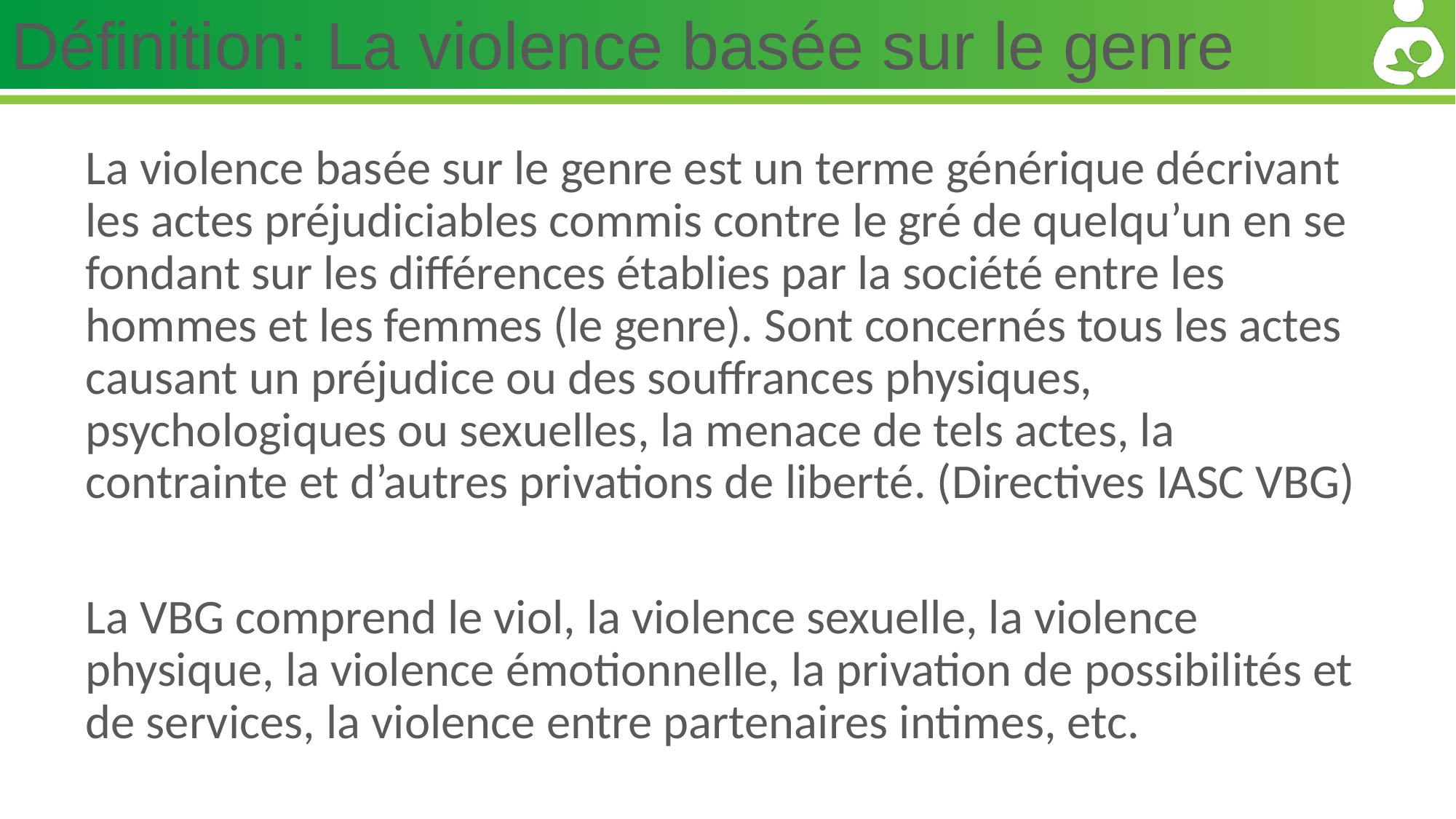

# Définition: La violence basée sur le genre
La violence basée sur le genre est un terme générique décrivant les actes préjudiciables commis contre le gré de quelqu’un en se fondant sur les différences établies par la société entre les hommes et les femmes (le genre). Sont concernés tous les actes causant un préjudice ou des souffrances physiques, psychologiques ou sexuelles, la menace de tels actes, la contrainte et d’autres privations de liberté. (Directives IASC VBG)

La VBG comprend le viol, la violence sexuelle, la violence physique, la violence émotionnelle, la privation de possibilités et de services, la violence entre partenaires intimes, etc.